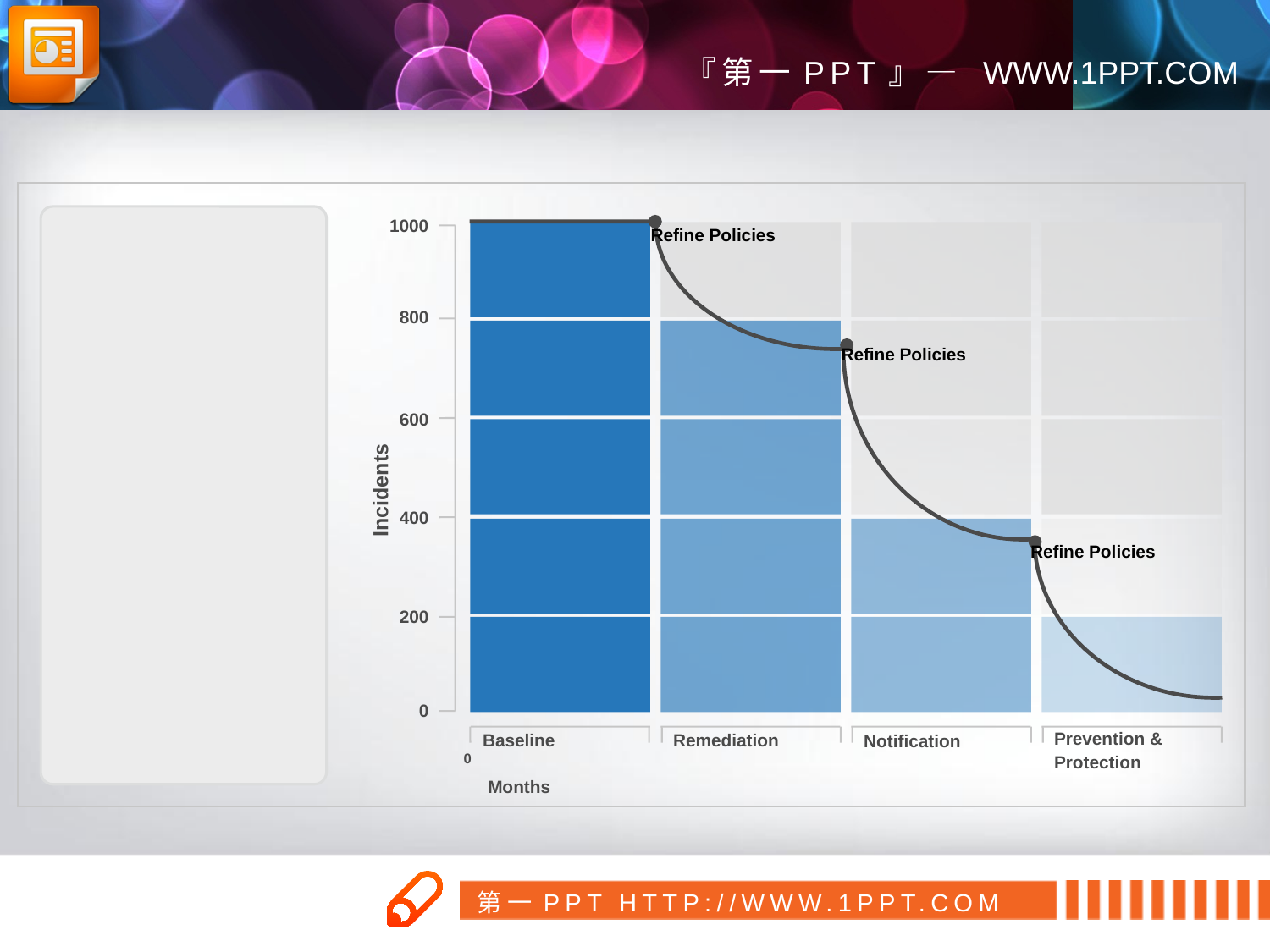

1000
Refine Policies

800

Refine Policies

600

Incidents
400

Refine Policies

200

0

Baseline
Remediation
Prevention & Protection
Notification

0
Months